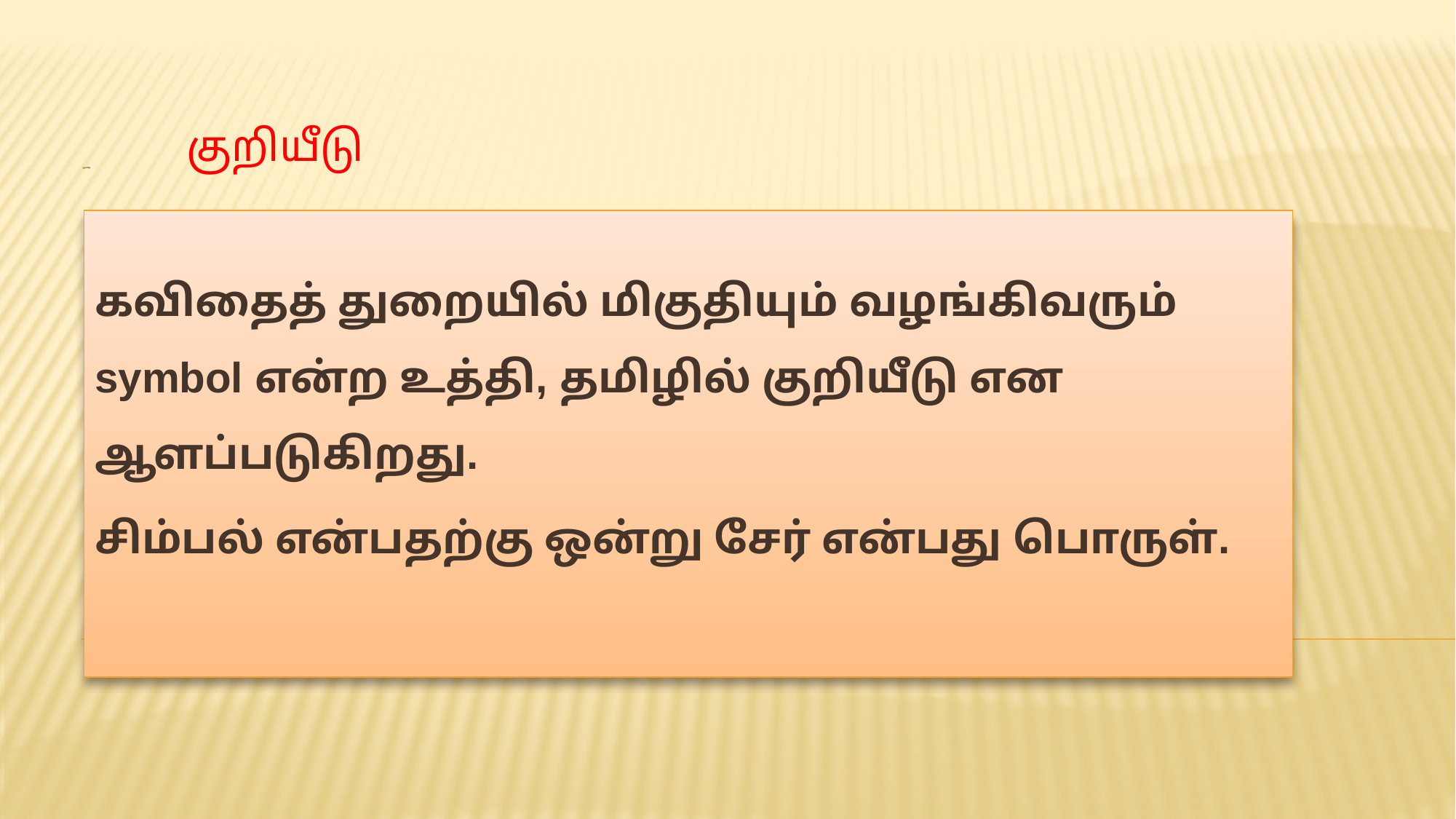

குறியீடு
# குறியீடு
கவிதைத் துறையில் மிகுதியும் வழங்கிவரும் symbol என்ற உத்தி, தமிழில் குறியீடு என ஆளப்படுகிறது.
சிம்பல் என்பதற்கு ஒன்று சேர் என்பது பொருள்.